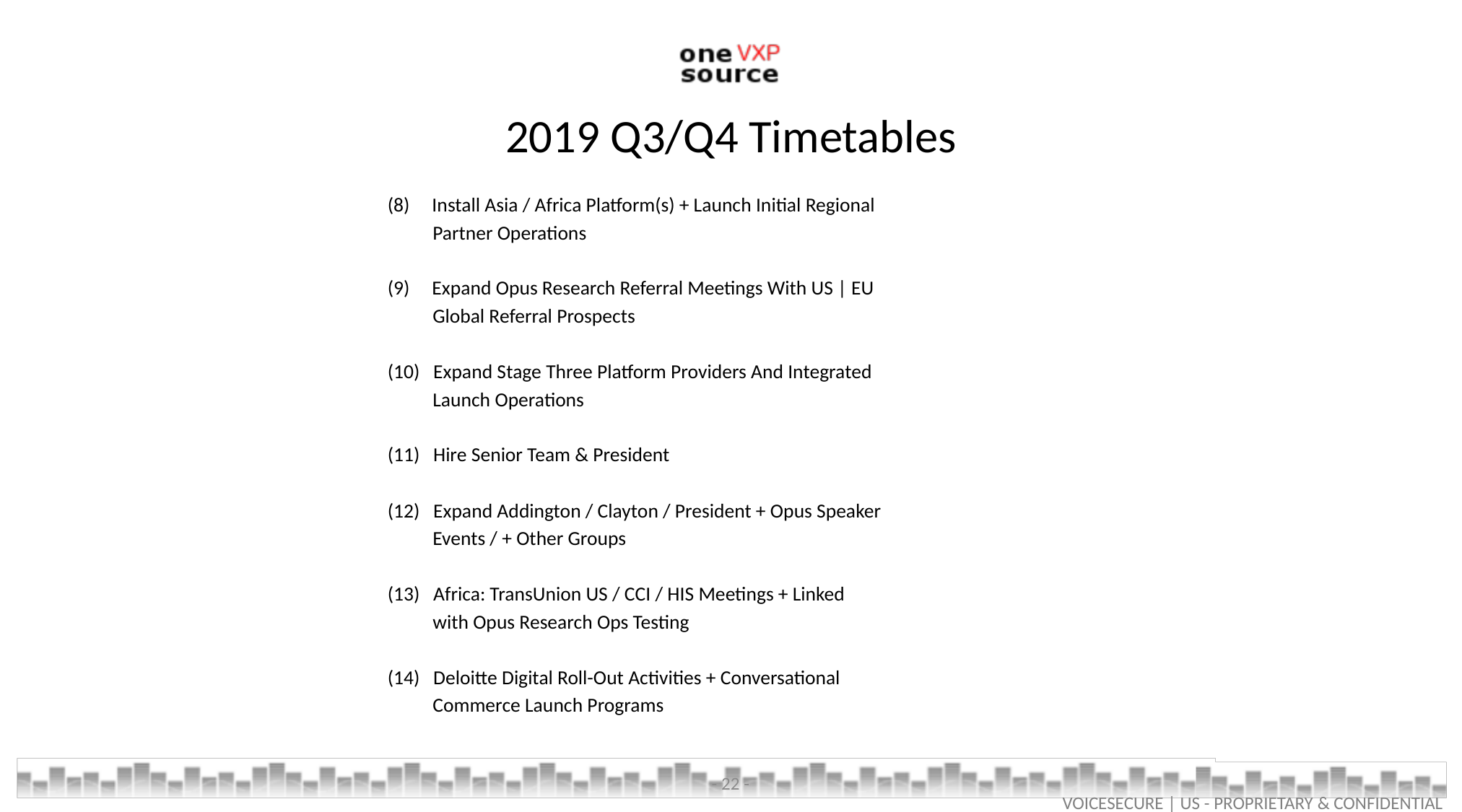

# 2019 Q3/Q4 Timetables

(8)     Install Asia / Africa Platform(s) + Launch Initial Regional
          Partner Operations

(9)     Expand Opus Research Referral Meetings With US | EU
          Global Referral Prospects

(10)   Expand Stage Three Platform Providers And Integrated
          Launch Operations

(11)   Hire Senior Team & President

(12)   Expand Addington / Clayton / President + Opus Speaker
          Events / + Other Groups

(13)   Africa: TransUnion US / CCI / HIS Meetings + Linked
          with Opus Research Ops Testing

(14)   Deloitte Digital Roll-Out Activities + Conversational
          Commerce Launch Programs
- 22 -
VOICESECURE | US - PROPRIETARY & CONFIDENTIAL